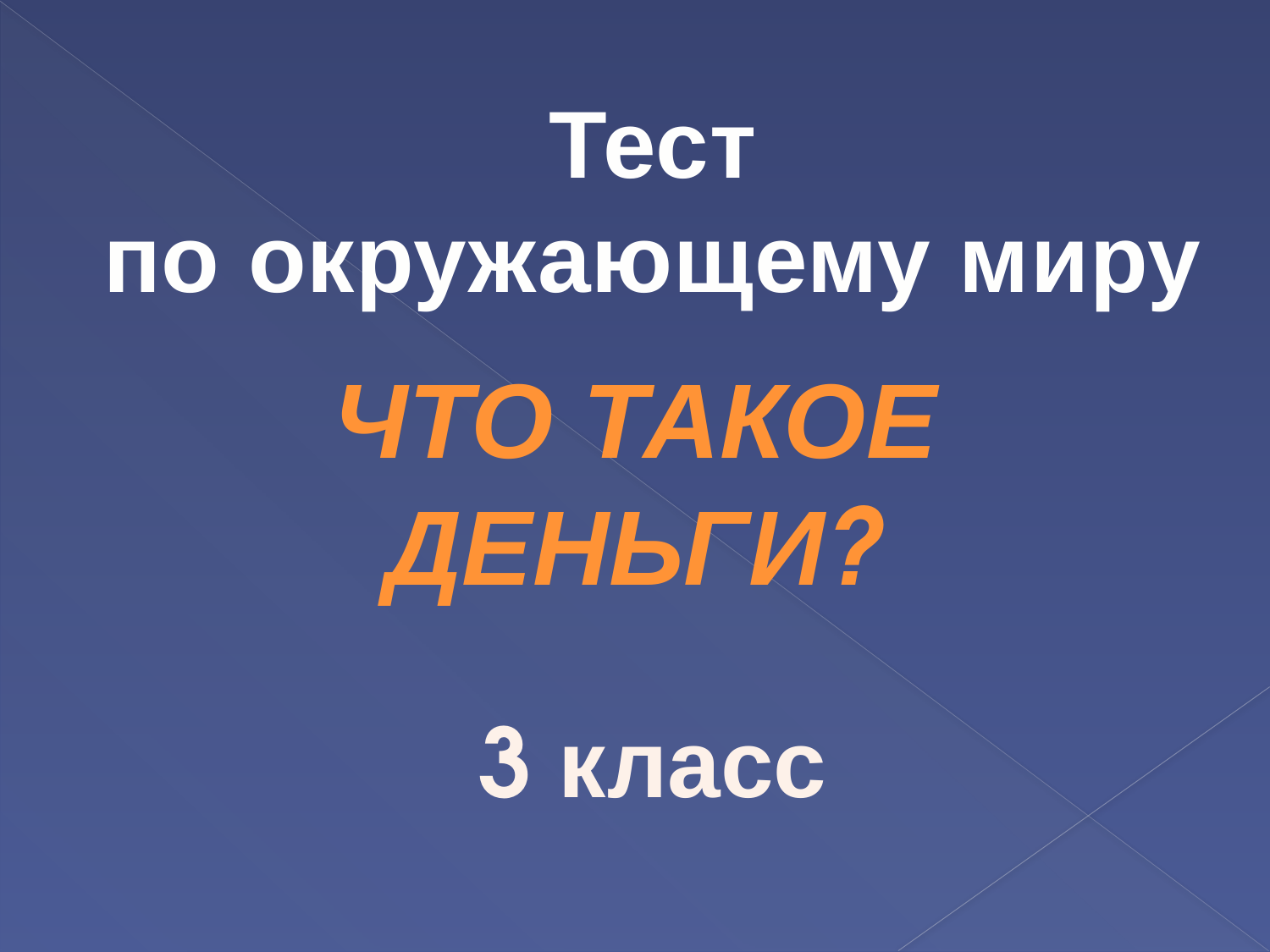

Тест
по окружающему миру
ЧТО ТАКОЕ
ДЕНЬГИ?
3 класс